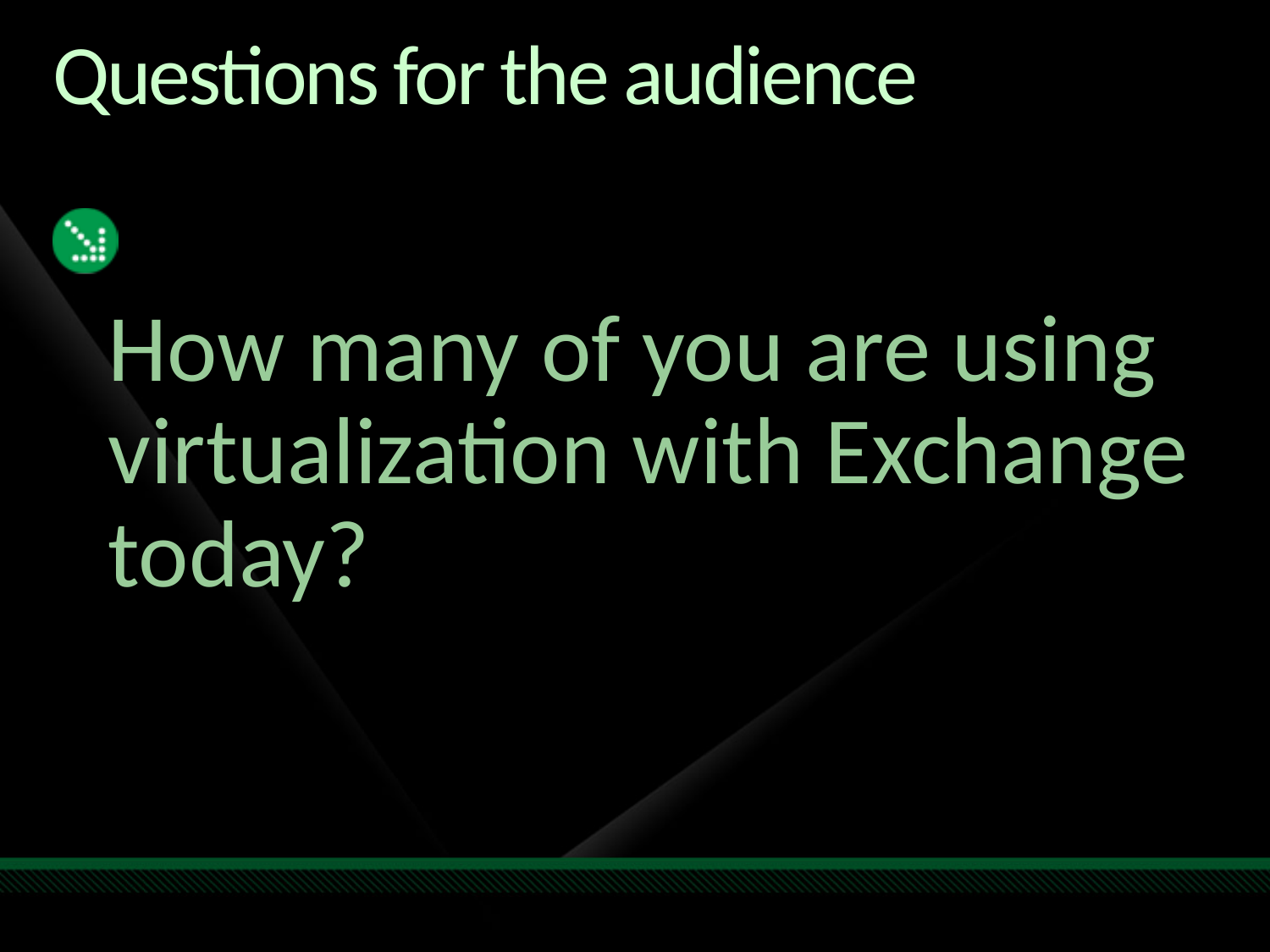

# Questions for the audience
How many of you are using virtualization with Exchange today?